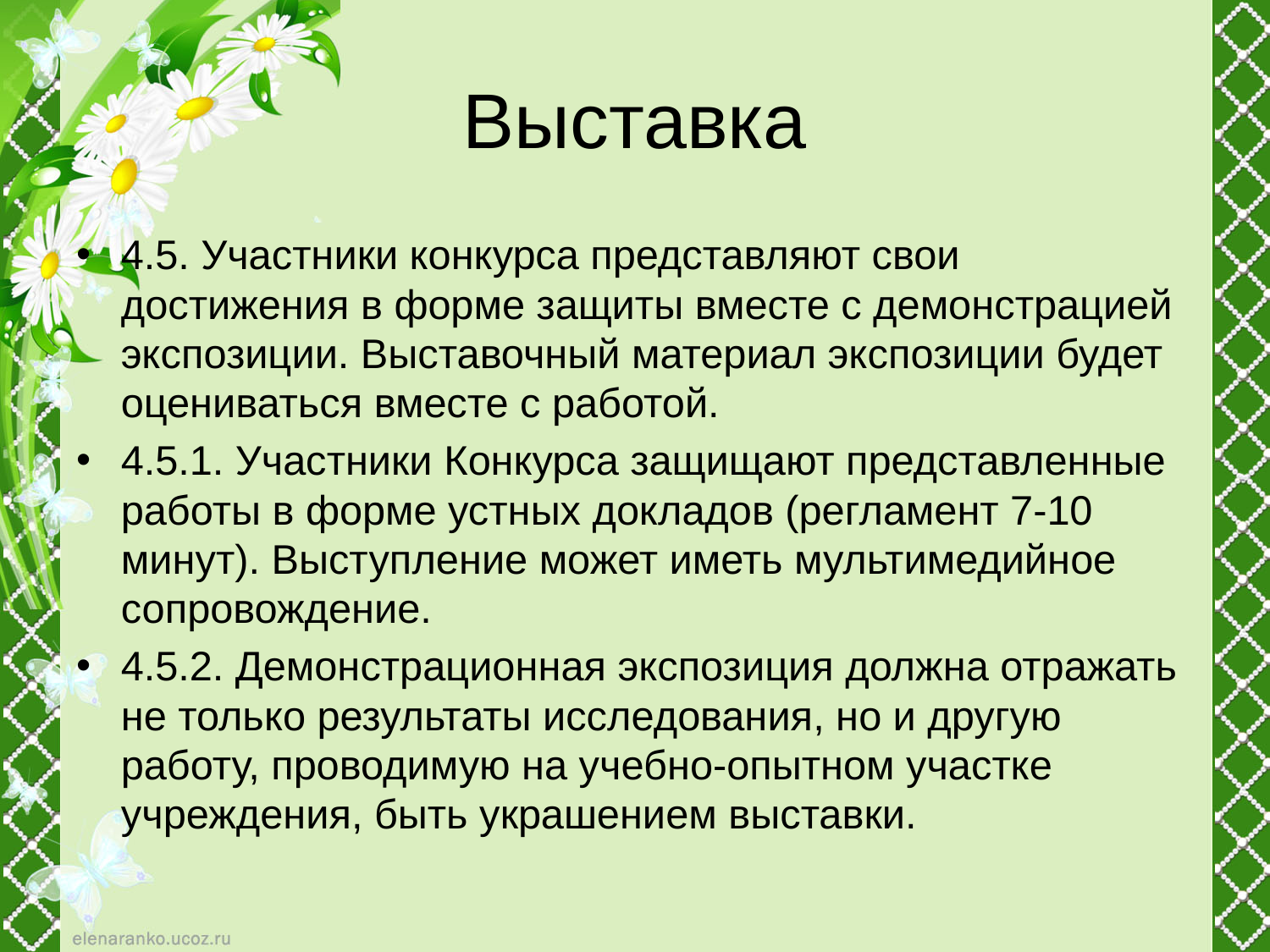

# Выставка
4.5. Участники конкурса представляют свои достижения в форме защиты вместе с демонстрацией экспозиции. Выставочный материал экспозиции будет оцениваться вместе с работой.
4.5.1. Участники Конкурса защищают представленные работы в форме устных докладов (регламент 7-10 минут). Выступление может иметь мультимедийное сопровождение.
4.5.2. Демонстрационная экспозиция должна отражать не только результаты исследования, но и другую работу, проводимую на учебно-опытном участке учреждения, быть украшением выставки.